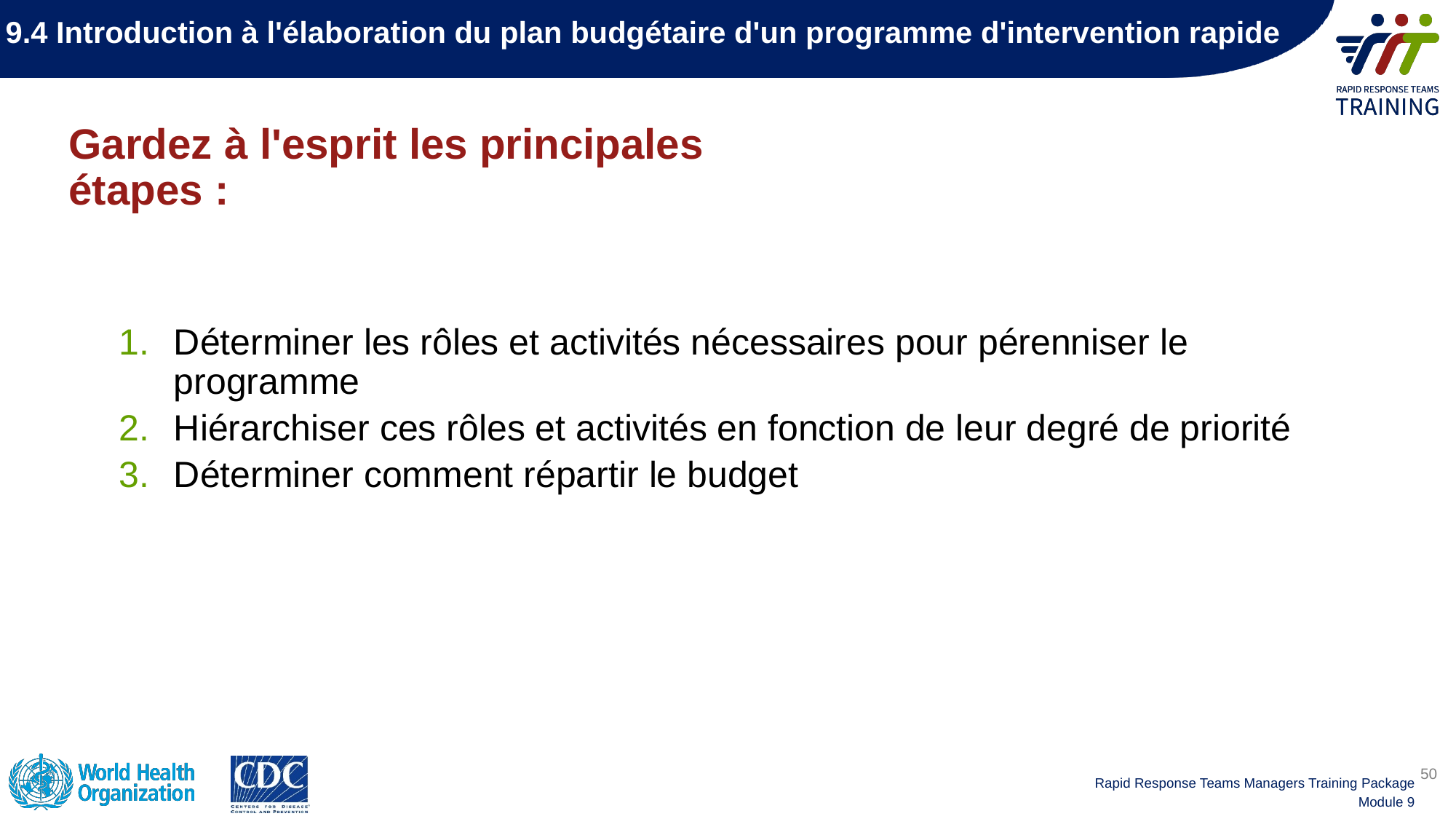

9.4 Introduction à l'élaboration du plan budgétaire d'un programme d'intervention rapide

Gardez à l'esprit les principales étapes :

Déterminer les rôles et activités nécessaires pour pérenniser le programme
Hiérarchiser ces rôles et activités en fonction de leur degré de priorité
Déterminer comment répartir le budget

50